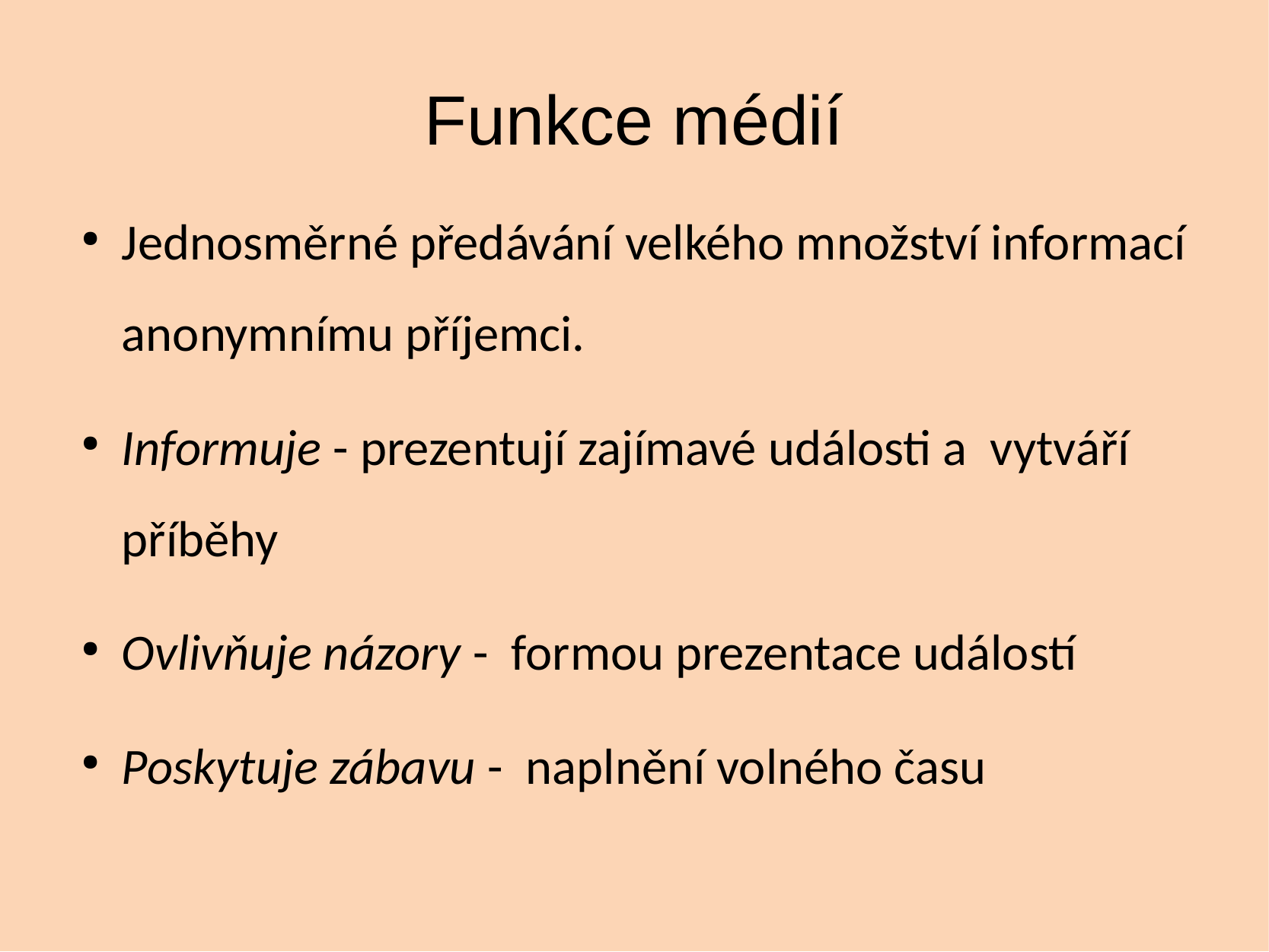

# Funkce médií
Jednosměrné předávání velkého množství informací anonymnímu příjemci.
Informuje - prezentují zajímavé události a  vytváří příběhy
Ovlivňuje názory -  formou prezentace událostí
Poskytuje zábavu -  naplnění volného času